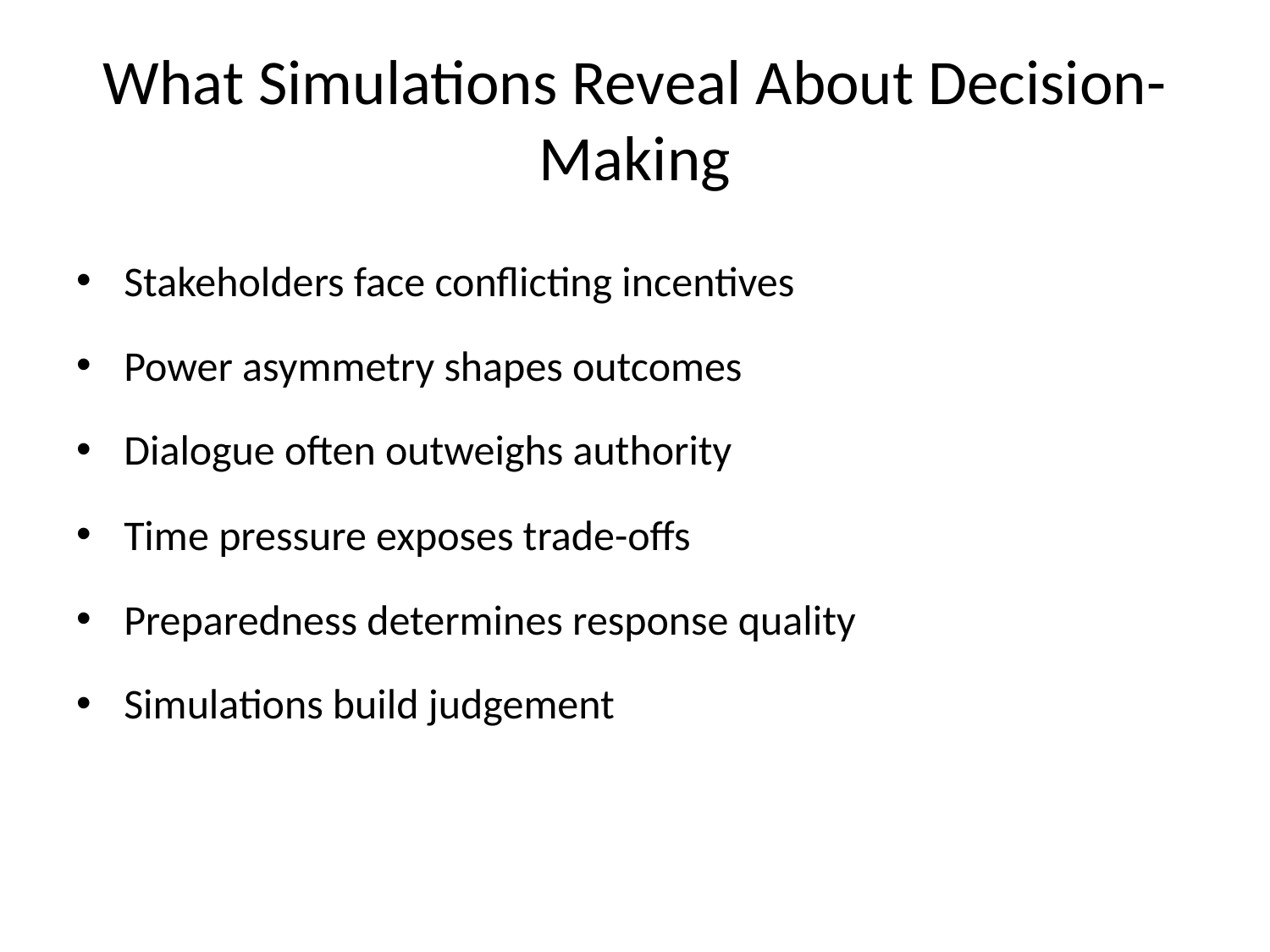

# What Simulations Reveal About Decision-Making
Stakeholders face conflicting incentives
Power asymmetry shapes outcomes
Dialogue often outweighs authority
Time pressure exposes trade-offs
Preparedness determines response quality
Simulations build judgement